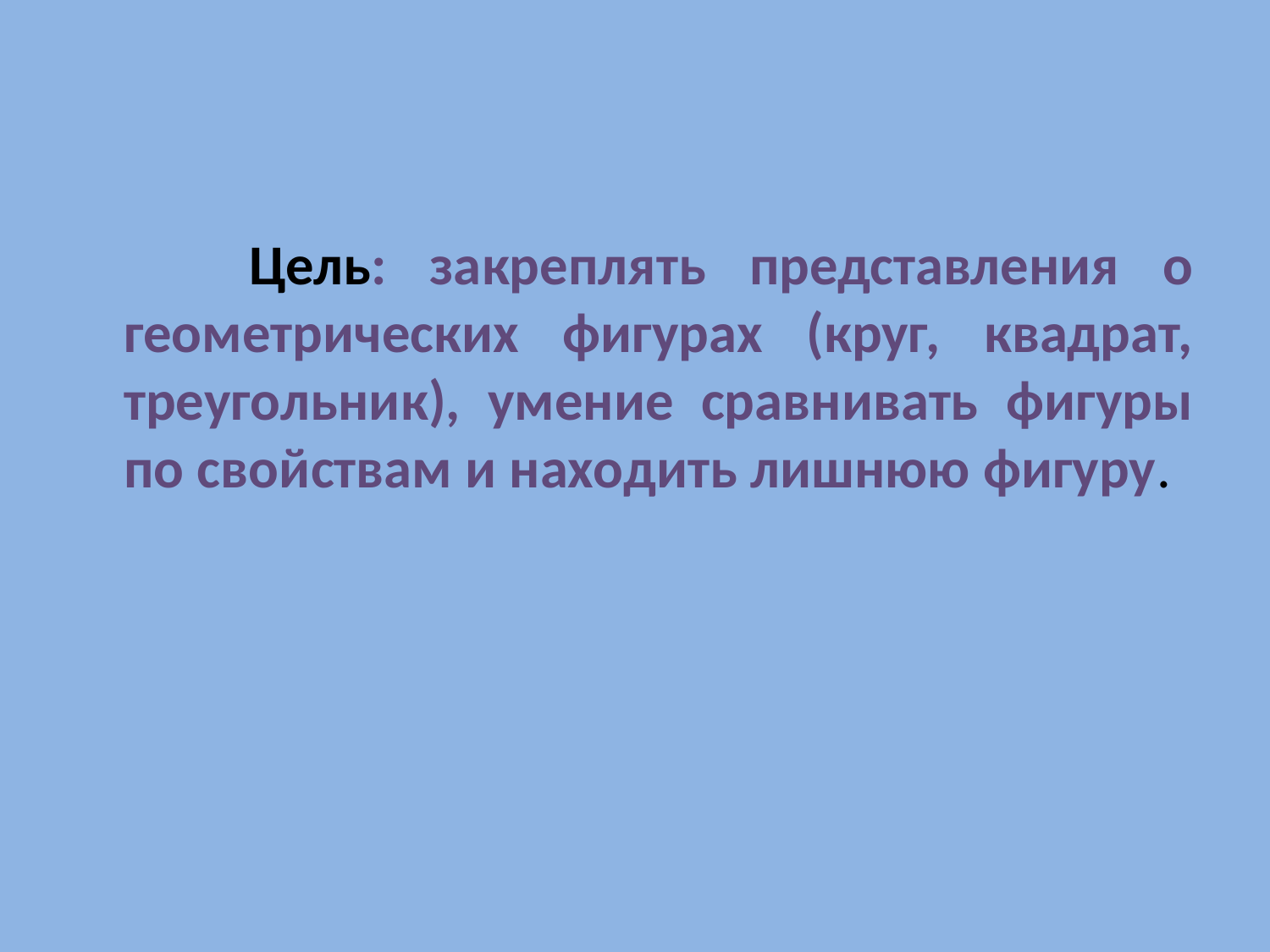

#
    Цель: закреплять представления о геометрических фигурах (круг, квадрат, треугольник), умение сравнивать фигуры по свойствам и находить лишнюю фигуру.